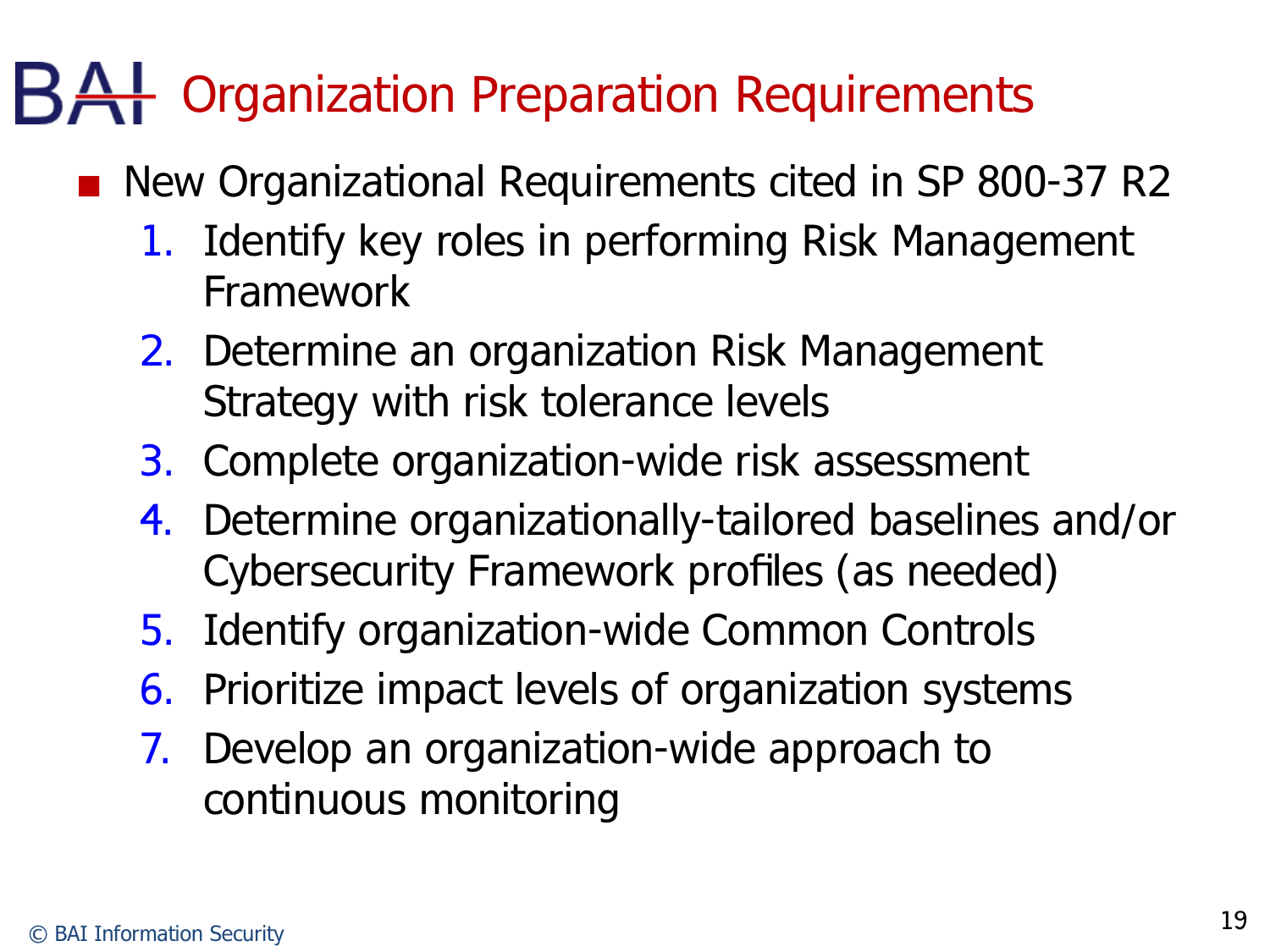

# Organization Preparation Requirements
New Organizational Requirements cited in SP 800-37 R2
Identify key roles in performing Risk Management Framework
Determine an organization Risk Management Strategy with risk tolerance levels
Complete organization-wide risk assessment
Determine organizationally-tailored baselines and/or Cybersecurity Framework profiles (as needed)
Identify organization-wide Common Controls
Prioritize impact levels of organization systems
Develop an organization-wide approach to continuous monitoring